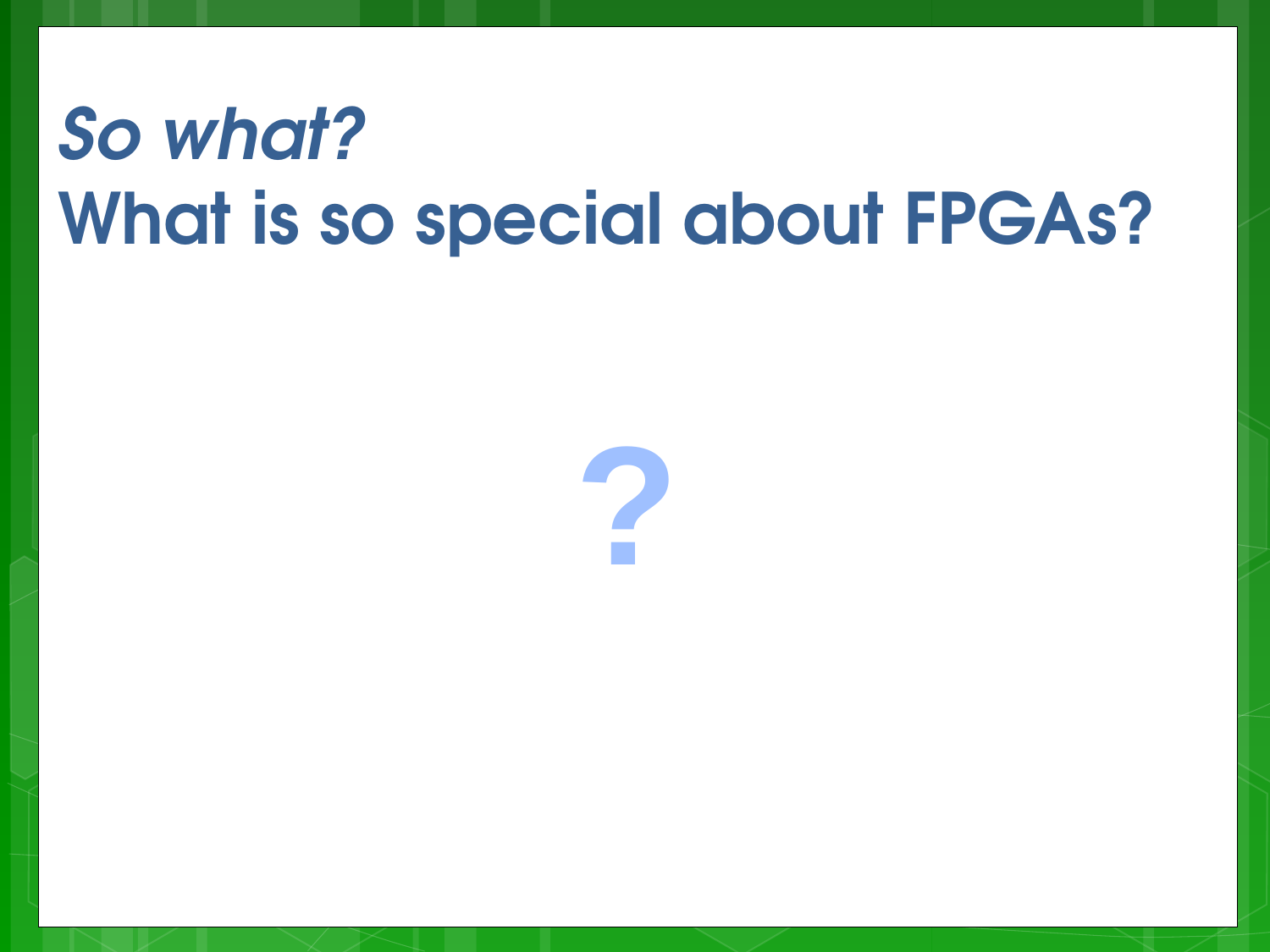

# So what? What is so special about FPGAs?
?